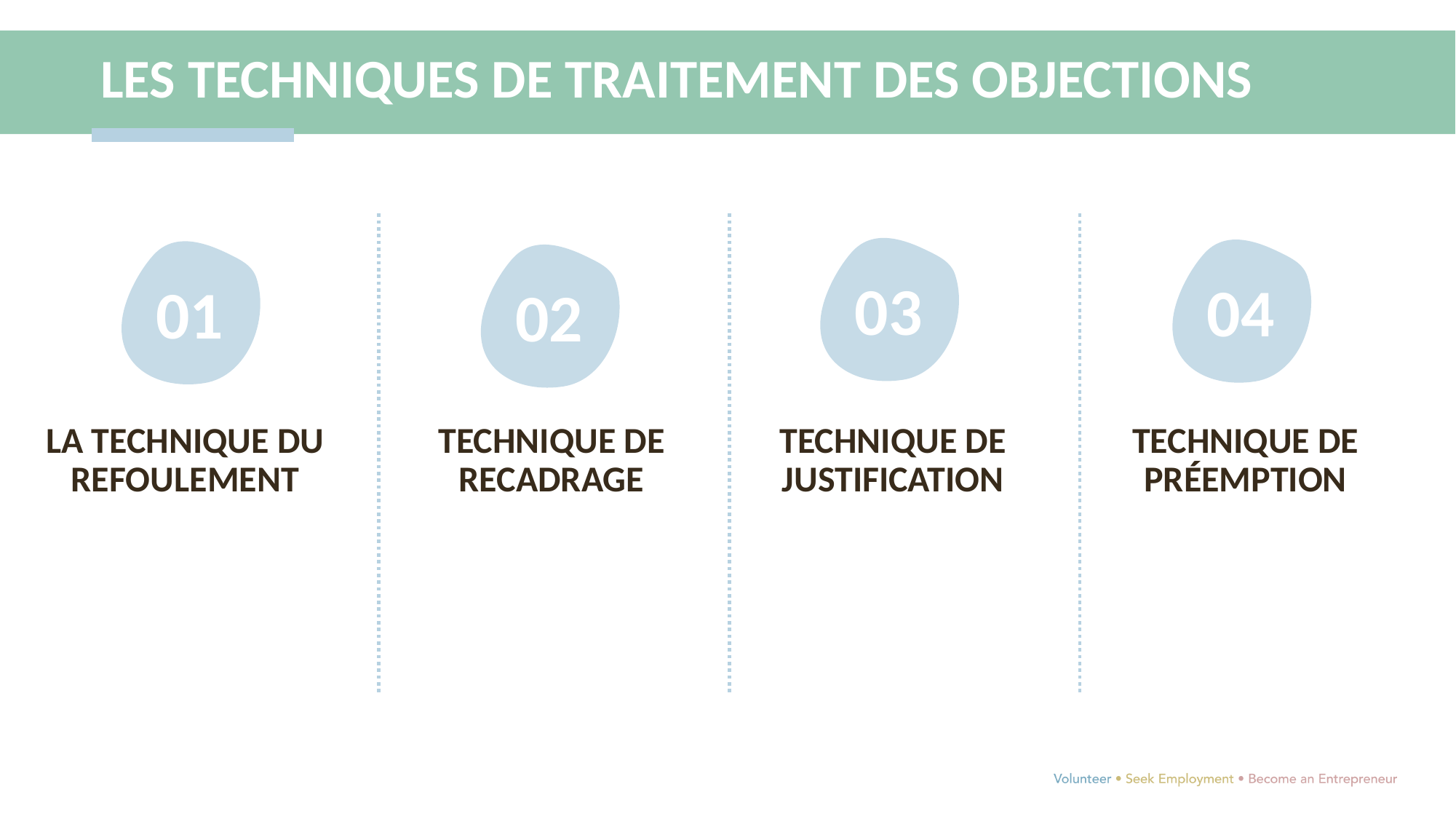

LES TECHNIQUES DE TRAITEMENT DES OBJECTIONS

03

04

01

02
LA TECHNIQUE DU REFOULEMENT

TECHNIQUE DE RECADRAGE

TECHNIQUE DE JUSTIFICATION

TECHNIQUE DE PRÉEMPTION